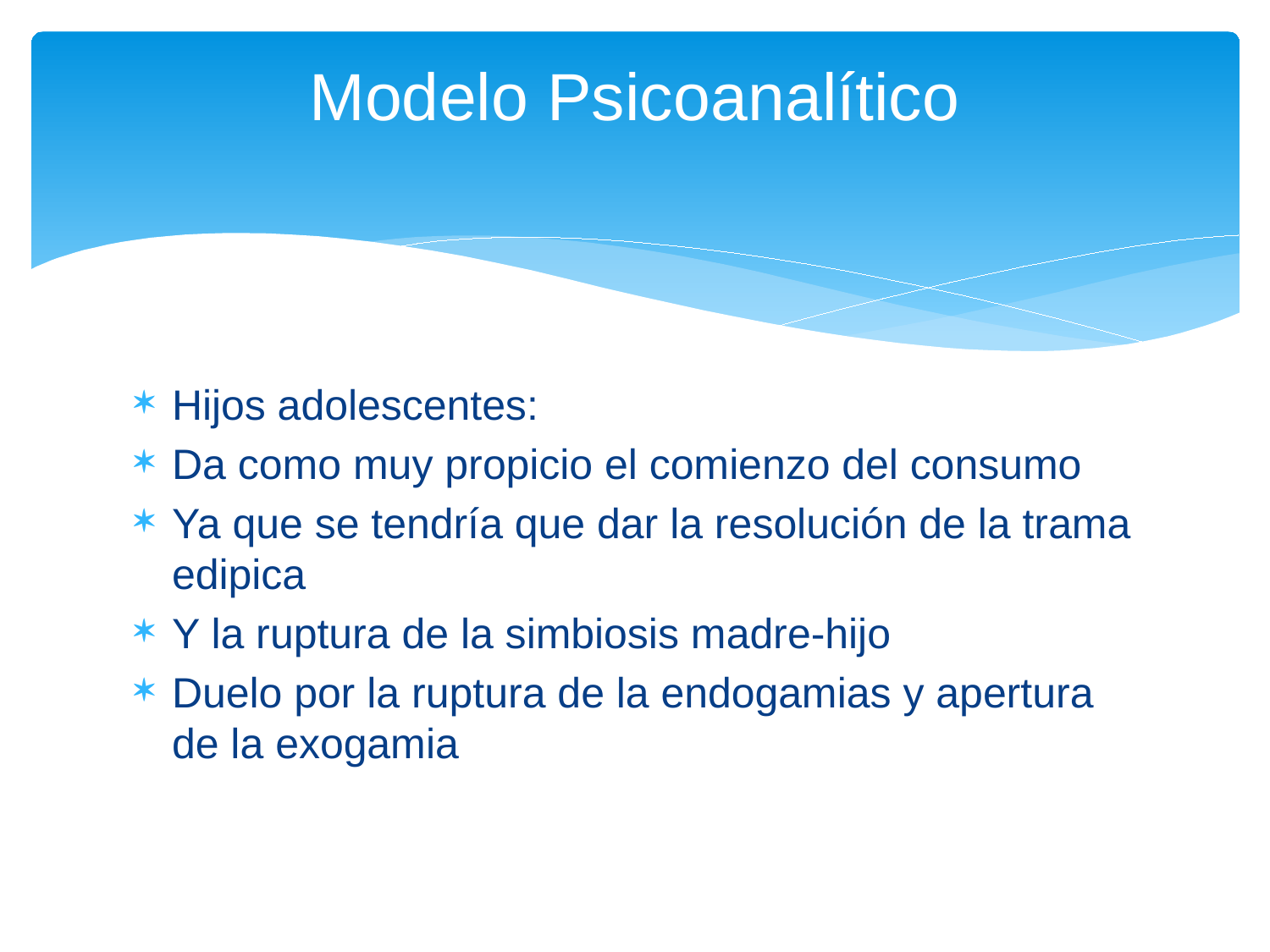

# Modelo Psicoanalítico
Hijos adolescentes:
Da como muy propicio el comienzo del consumo
Ya que se tendría que dar la resolución de la trama edipica
Y la ruptura de la simbiosis madre-hijo
Duelo por la ruptura de la endogamias y apertura de la exogamia